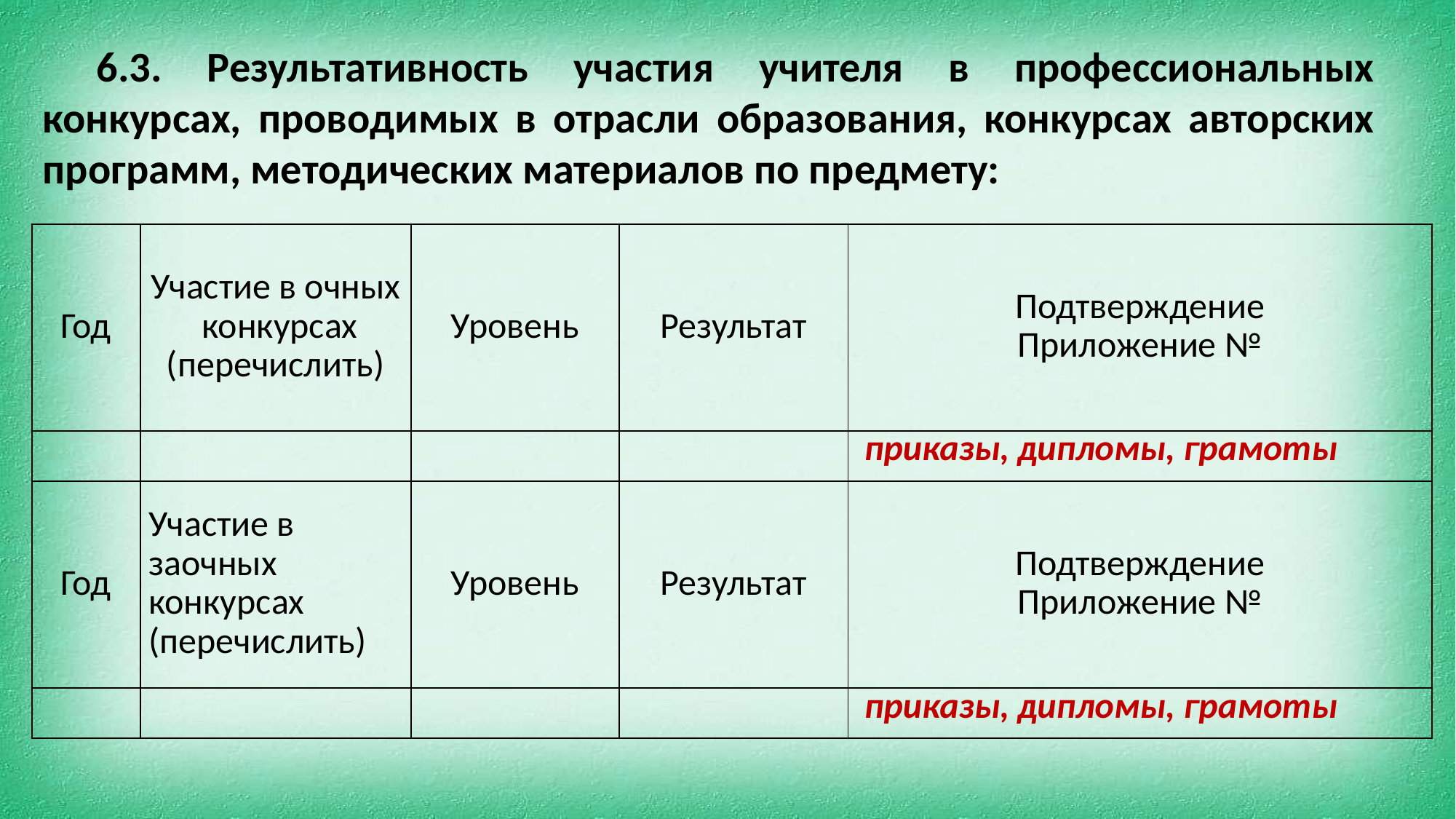

6.3. Результативность участия учителя в профессиональных конкурсах, проводимых в отрасли образования, конкурсах авторских программ, методических материалов по предмету:
| Год | Участие в очных конкурсах (перечислить) | Уровень | Результат | Подтверждение Приложение № |
| --- | --- | --- | --- | --- |
|  |  |  |  | приказы, дипломы, грамоты |
| Год | Участие в заочных конкурсах (перечислить) | Уровень | Результат | Подтверждение Приложение № |
|  |  |  |  | приказы, дипломы, грамоты |